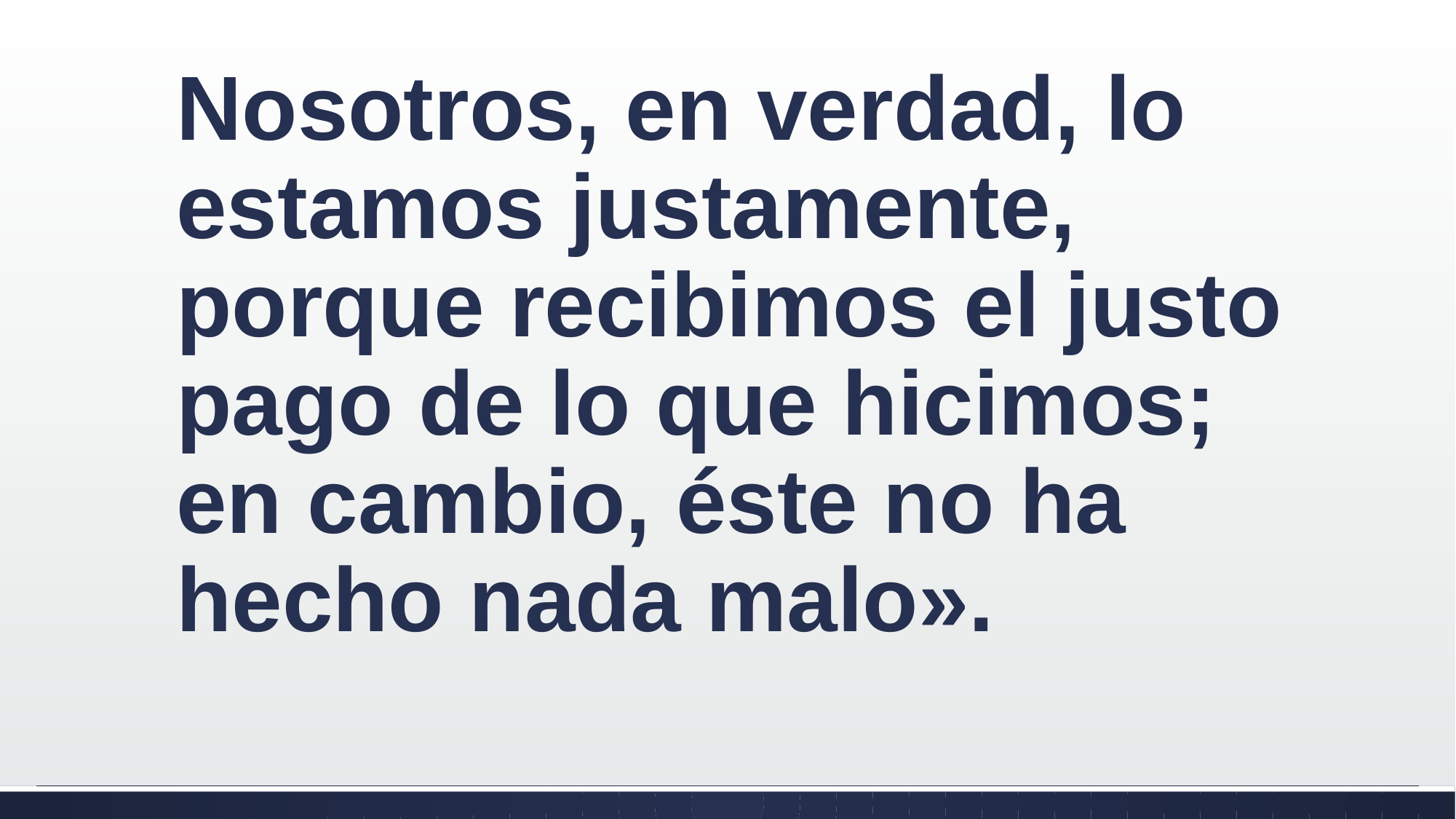

#
Nosotros, en verdad, lo estamos justamente, porque recibimos el justo pago de lo que hicimos; en cambio, éste no ha hecho nada malo».